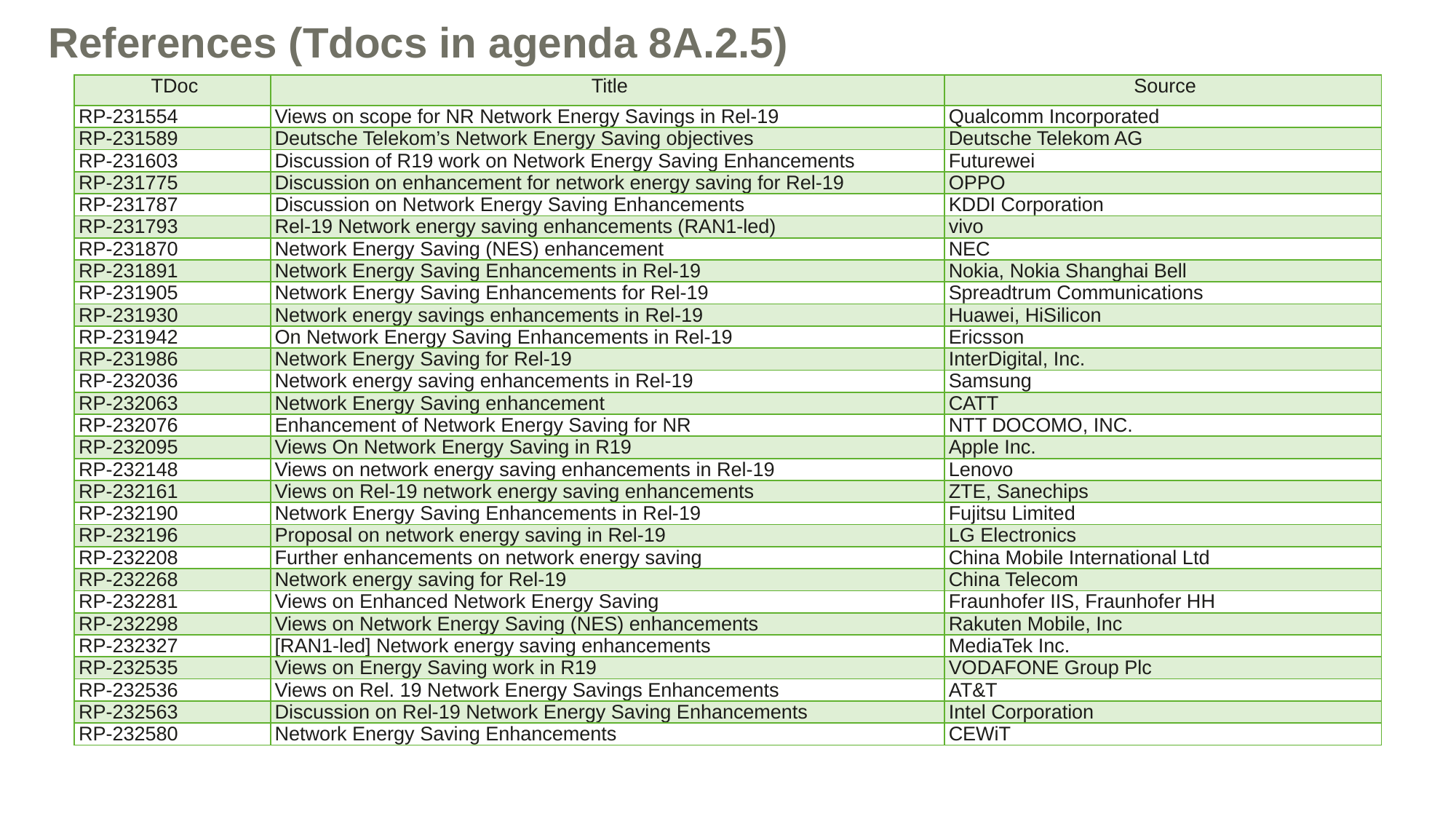

# References (Tdocs in agenda 8A.2.5)
| TDoc | Title | Source |
| --- | --- | --- |
| RP-231554 | Views on scope for NR Network Energy Savings in Rel-19 | Qualcomm Incorporated |
| RP-231589 | Deutsche Telekom’s Network Energy Saving objectives | Deutsche Telekom AG |
| RP-231603 | Discussion of R19 work on Network Energy Saving Enhancements | Futurewei |
| RP-231775 | Discussion on enhancement for network energy saving for Rel-19 | OPPO |
| RP-231787 | Discussion on Network Energy Saving Enhancements | KDDI Corporation |
| RP-231793 | Rel-19 Network energy saving enhancements (RAN1-led) | vivo |
| RP-231870 | Network Energy Saving (NES) enhancement | NEC |
| RP-231891 | Network Energy Saving Enhancements in Rel-19 | Nokia, Nokia Shanghai Bell |
| RP-231905 | Network Energy Saving Enhancements for Rel-19 | Spreadtrum Communications |
| RP-231930 | Network energy savings enhancements in Rel-19 | Huawei, HiSilicon |
| RP-231942 | On Network Energy Saving Enhancements in Rel-19 | Ericsson |
| RP-231986 | Network Energy Saving for Rel-19 | InterDigital, Inc. |
| RP-232036 | Network energy saving enhancements in Rel-19 | Samsung |
| RP-232063 | Network Energy Saving enhancement | CATT |
| RP-232076 | Enhancement of Network Energy Saving for NR | NTT DOCOMO, INC. |
| RP-232095 | Views On Network Energy Saving in R19 | Apple Inc. |
| RP-232148 | Views on network energy saving enhancements in Rel-19 | Lenovo |
| RP-232161 | Views on Rel-19 network energy saving enhancements | ZTE, Sanechips |
| RP-232190 | Network Energy Saving Enhancements in Rel-19 | Fujitsu Limited |
| RP-232196 | Proposal on network energy saving in Rel-19 | LG Electronics |
| RP-232208 | Further enhancements on network energy saving | China Mobile International Ltd |
| RP-232268 | Network energy saving for Rel-19 | China Telecom |
| RP-232281 | Views on Enhanced Network Energy Saving | Fraunhofer IIS, Fraunhofer HH |
| RP-232298 | Views on Network Energy Saving (NES) enhancements | Rakuten Mobile, Inc |
| RP-232327 | [RAN1-led] Network energy saving enhancements | MediaTek Inc. |
| RP-232535 | Views on Energy Saving work in R19 | VODAFONE Group Plc |
| RP-232536 | Views on Rel. 19 Network Energy Savings Enhancements | AT&T |
| RP-232563 | Discussion on Rel-19 Network Energy Saving Enhancements | Intel Corporation |
| RP-232580 | Network Energy Saving Enhancements | CEWiT |